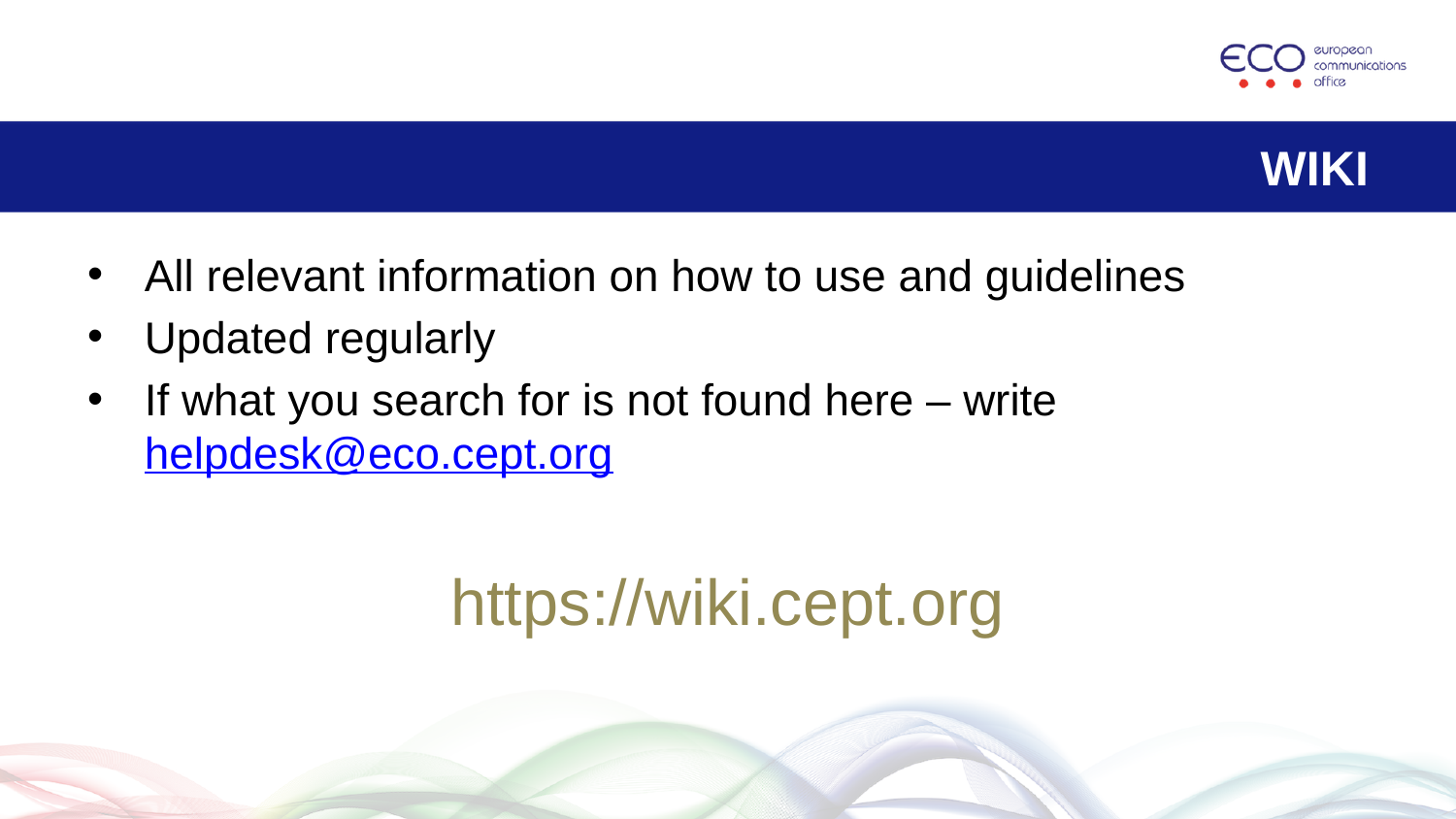

# WIKI
All relevant information on how to use and guidelines
Updated regularly
If what you search for is not found here – write helpdesk@eco.cept.org

https://wiki.cept.org